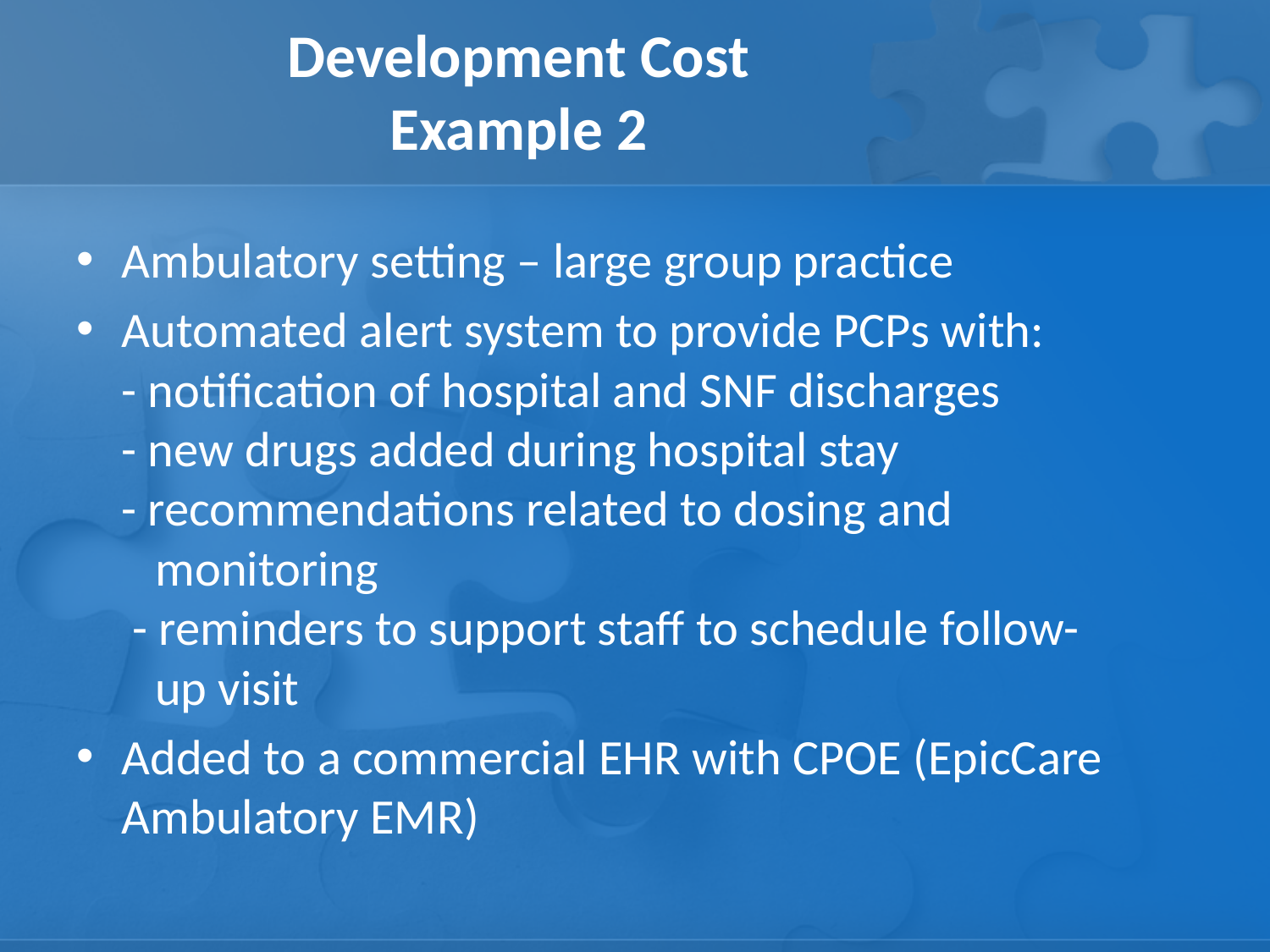

# Development Cost Example 2
Ambulatory setting – large group practice
Automated alert system to provide PCPs with:
- notification of hospital and SNF discharges
- new drugs added during hospital stay
- recommendations related to dosing and
   monitoring
 - reminders to support staff to schedule follow-
   up visit
Added to a commercial EHR with CPOE (EpicCare Ambulatory EMR)